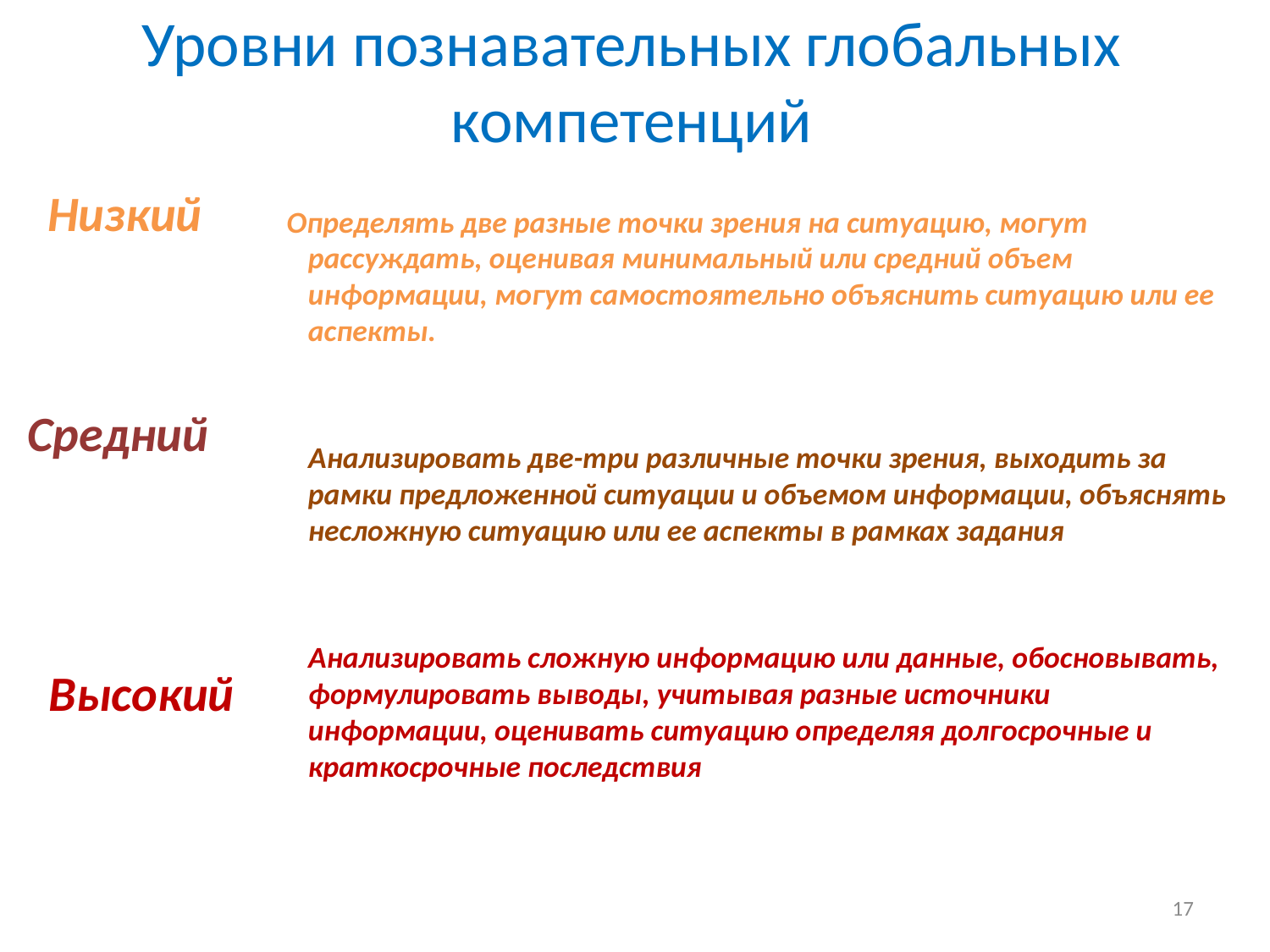

# Уровни познавательных глобальных компетенций
Низкий
   Определять две разные точки зрения на ситуацию, могут рассуждать, оценивая минимальный или средний объем информации, могут самостоятельно объяснить ситуацию или ее аспекты.

      Анализировать две-три различные точки зрения, выходить за рамки предложенной ситуации и объемом информации, объяснять несложную ситуацию или ее аспекты в рамках задания

      Анализировать сложную информацию или данные, обосновывать, формулировать выводы, учитывая разные источники информации, оценивать ситуацию определяя долгосрочные и краткосрочные последствия
Средний
Высокий
17